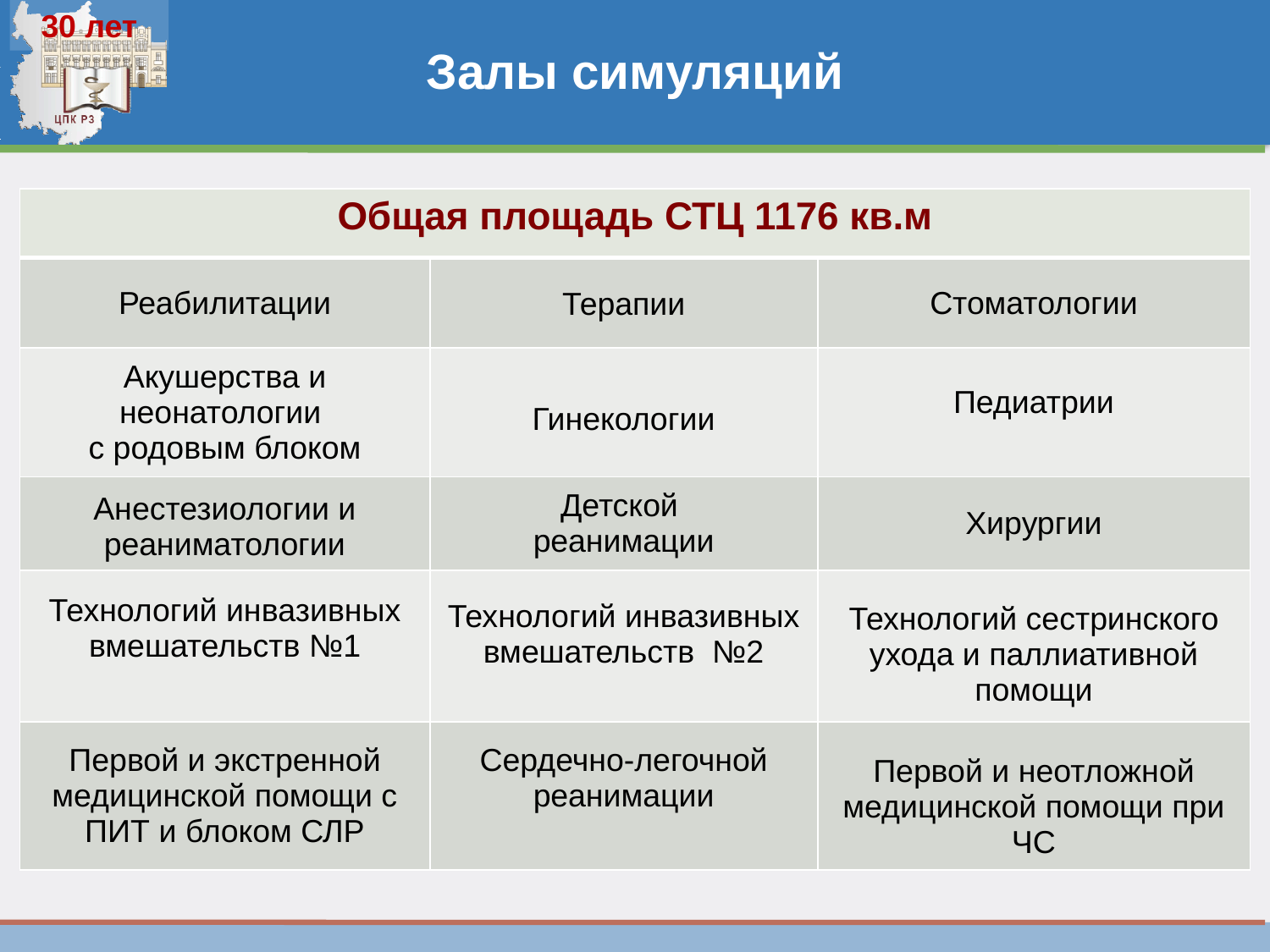

# Залы симуляций
| Общая площадь СТЦ 1176 кв.м |  |  |
| --- | --- | --- |
| Реабилитации | Терапии | Стоматологии |
| Акушерства и неонатологии с родовым блоком | Гинекологии | Педиатрии |
| Анестезиологии и реаниматологии | Детской реанимации | Хирургии |
| Технологий инвазивных вмешательств №1 | Технологий инвазивных вмешательств №2 | Технологий сестринского ухода и паллиативной помощи |
| Первой и экстренной медицинской помощи с ПИТ и блоком СЛР | Сердечно-легочной реанимации | Первой и неотложной медицинской помощи при ЧС |